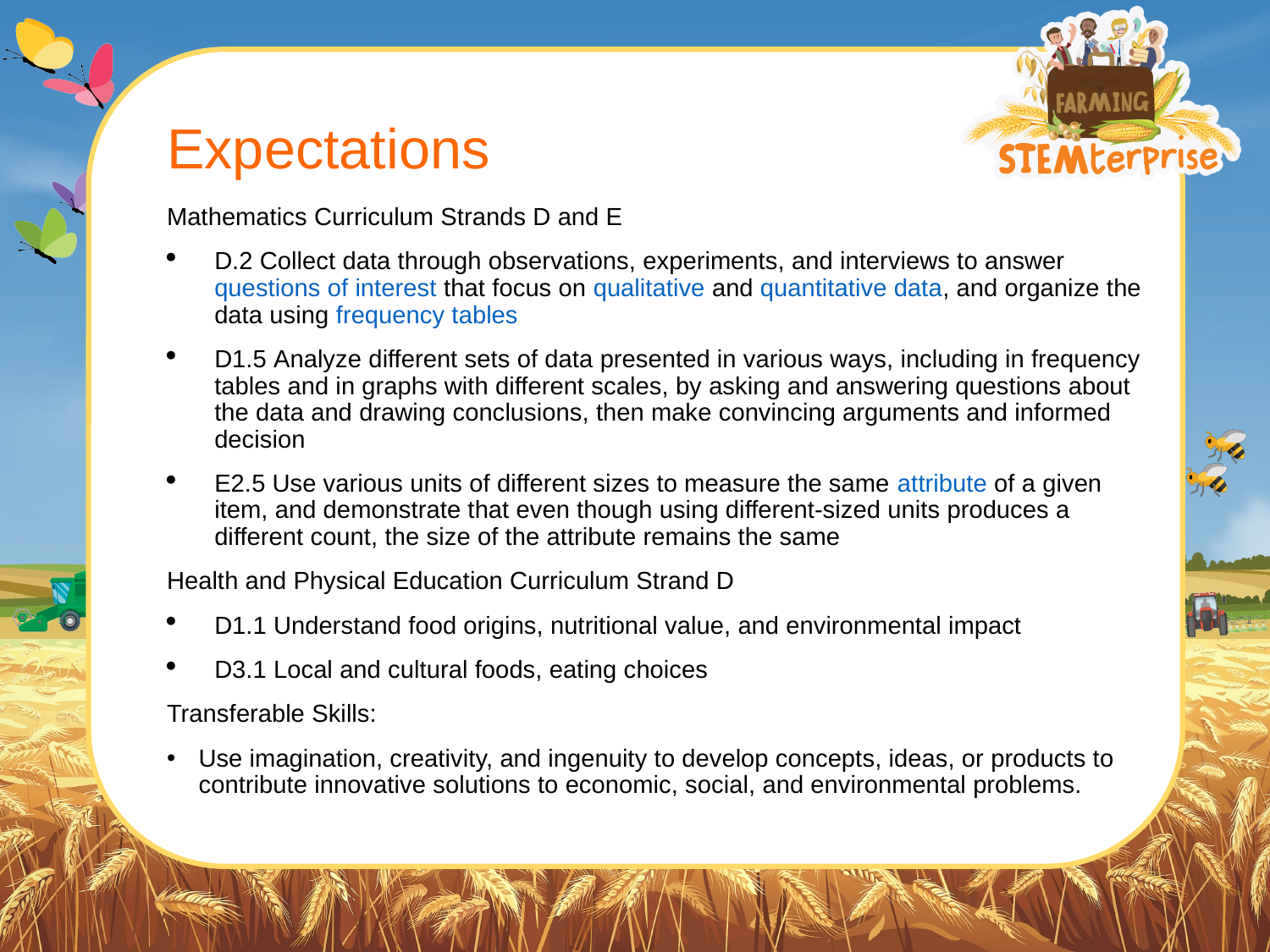

# Expectations
Mathematics Curriculum Strands D and E
D.2 Collect data through observations, experiments, and interviews to answer questions of interest that focus on qualitative and quantitative data, and organize the data using frequency tables
D1.5 Analyze different sets of data presented in various ways, including in frequency tables and in graphs with different scales, by asking and answering questions about the data and drawing conclusions, then make convincing arguments and informed decision
E2.5 Use various units of different sizes to measure the same attribute of a given item, and demonstrate that even though using different-sized units produces a different count, the size of the attribute remains the same
Health and Physical Education Curriculum Strand D
D1.1 Understand food origins, nutritional value, and environmental impact
D3.1 Local and cultural foods, eating choices
Transferable Skills:
Use imagination, creativity, and ingenuity to develop concepts, ideas, or products to contribute innovative solutions to economic, social, and environmental problems.